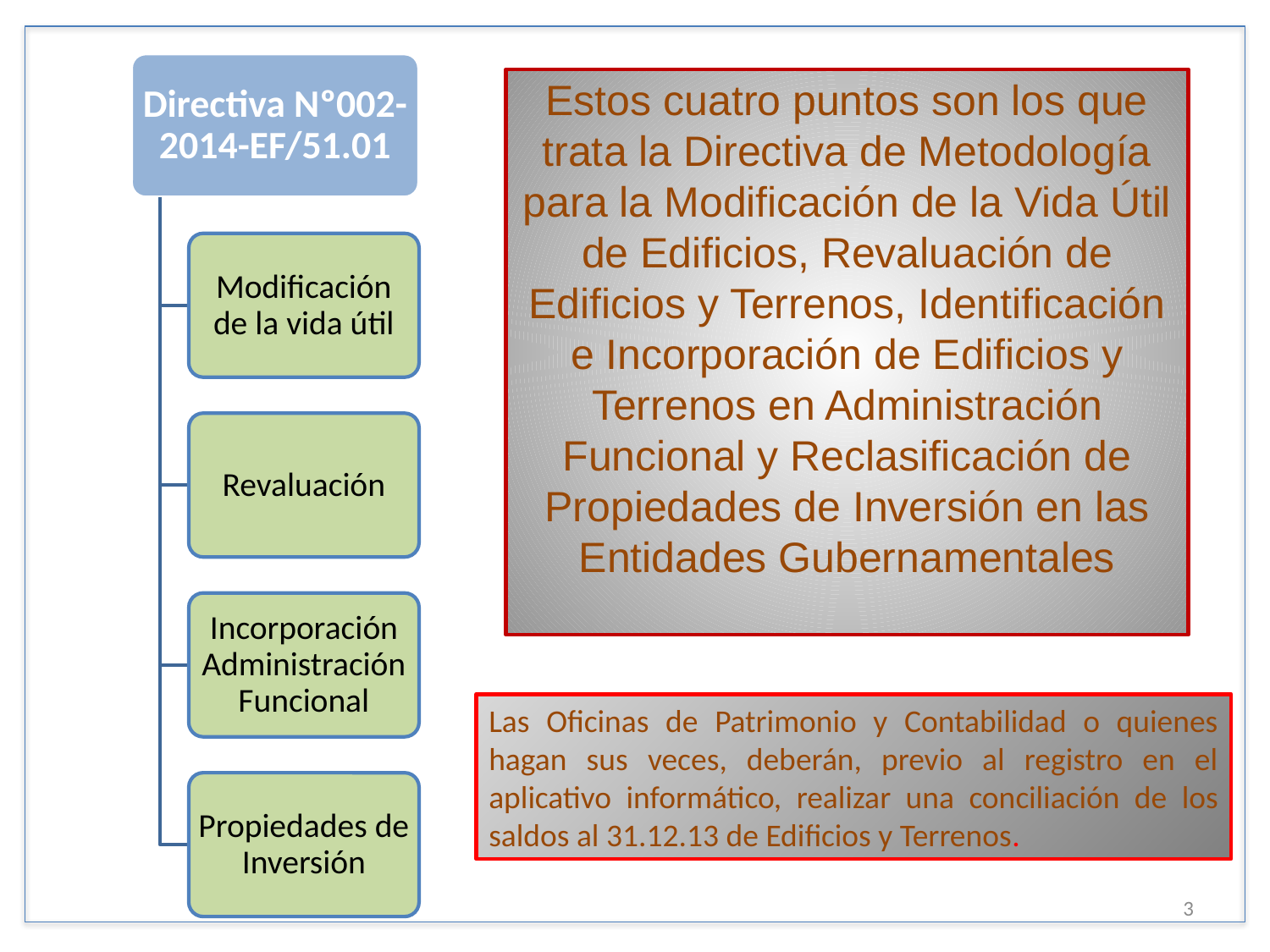

Directiva Nº002-2014-EF/51.01
Modificación de la vida útil
Revaluación
Incorporación Administración Funcional
Propiedades de Inversión
Estos cuatro puntos son los que trata la Directiva de Metodología para la Modificación de la Vida Útil de Edificios, Revaluación de Edificios y Terrenos, Identificación e Incorporación de Edificios y Terrenos en Administración Funcional y Reclasificación de Propiedades de Inversión en las Entidades Gubernamentales

Las Oficinas de Patrimonio y Contabilidad o quienes hagan sus veces, deberán, previo al registro en el aplicativo informático, realizar una conciliación de los saldos al 31.12.13 de Edificios y Terrenos.
3